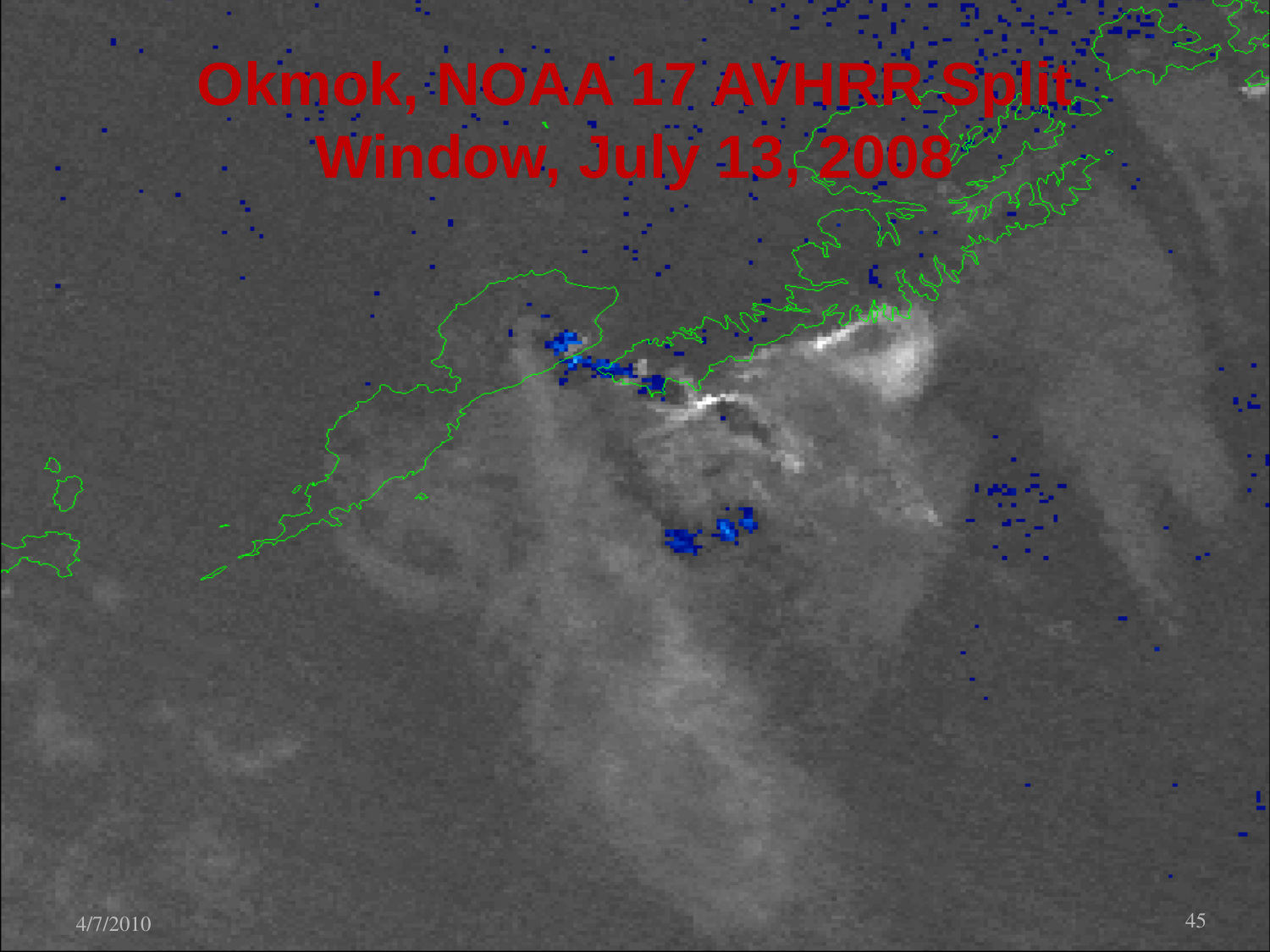

# Okmok, NOAA 17 AVHRR Split Window, July 13, 2008
4/7/2010
45